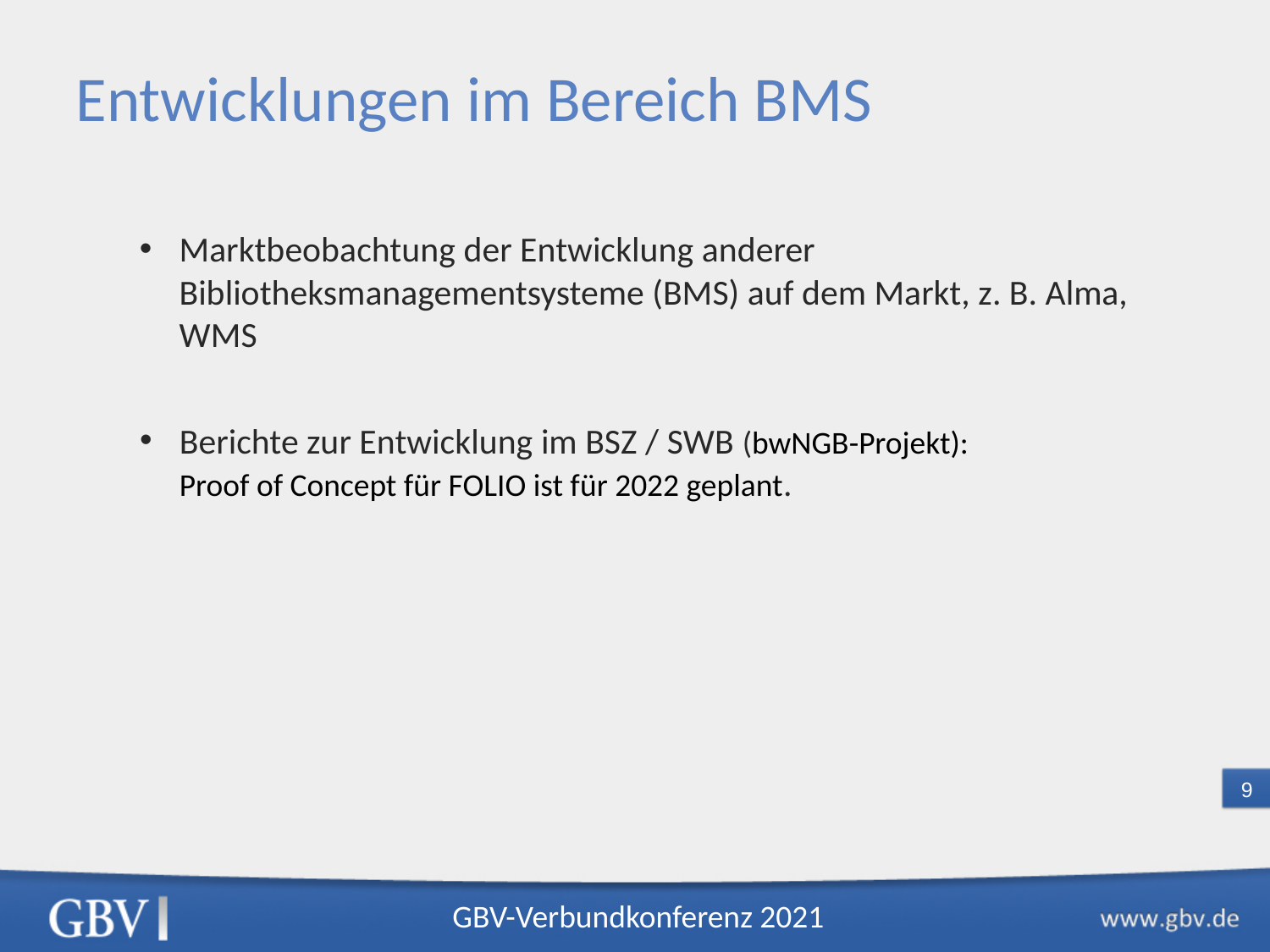

Entwicklungen im Bereich BMS

Marktbeobachtung der Entwicklung anderer Bibliotheksmanagementsysteme (BMS) auf dem Markt, z. B. Alma, WMS

Berichte zur Entwicklung im BSZ / SWB (bwNGB-Projekt):
Proof of Concept für FOLIO ist für 2022 geplant.
9
 GBV-Verbundkonferenz 2021